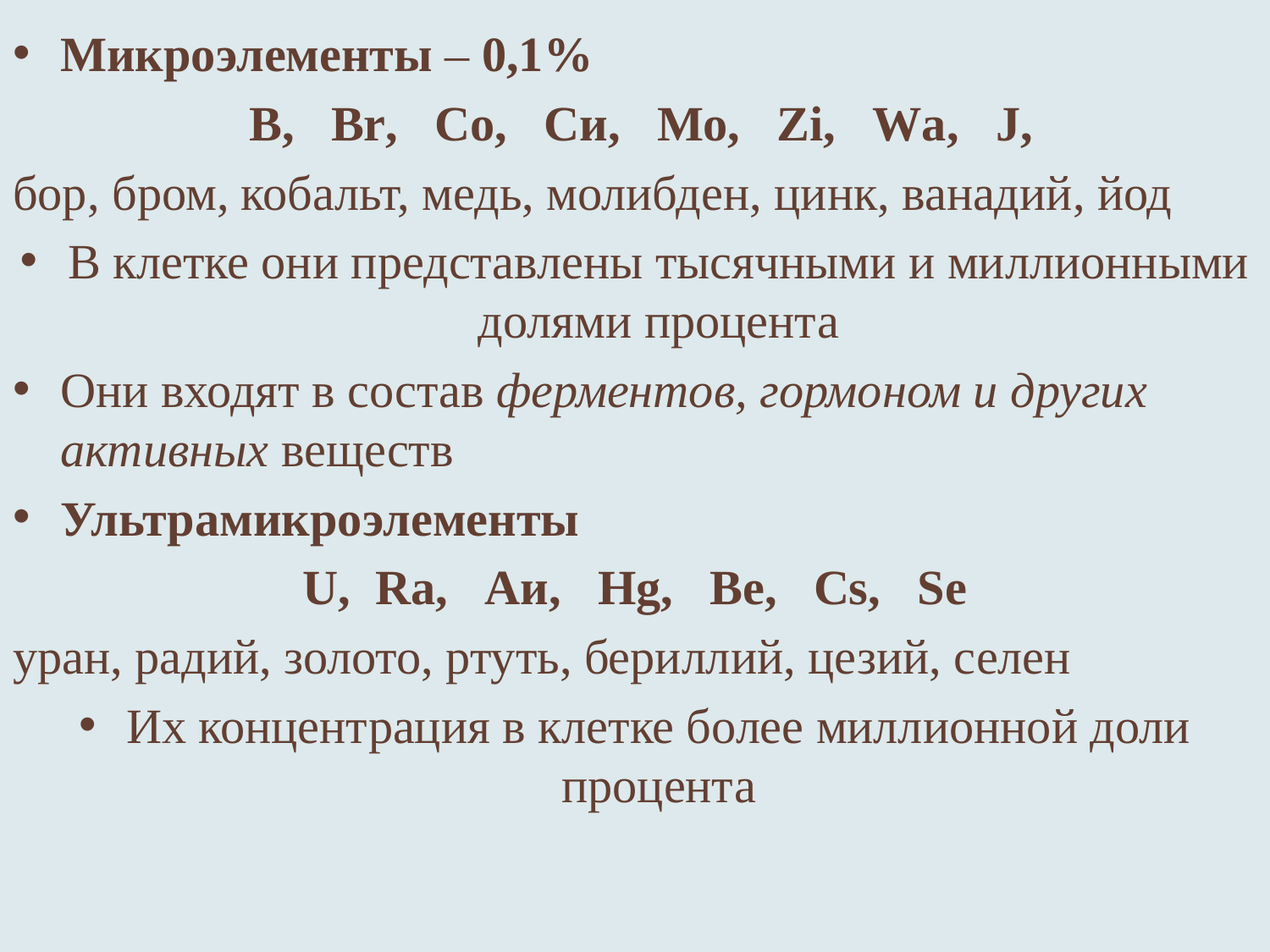

Микроэлементы – 0,1%
  В,   Вr,   Со,   Си,   Мо,   Zi,   Wа,   J,
бор, бром, кобальт, медь, молибден, цинк, ванадий, йод
В клетке они представлены тысячными и миллионными долями процента
Они входят в состав ферментов, гормоном и других активных веществ
Ультрамикроэлементы
U,  Ra,   Аи,   Hg,   Ве,   Cs,   Sе
уран, радий, золото, ртуть, бериллий, цезий, селен
Их концентрация в клетке более миллионной доли процента